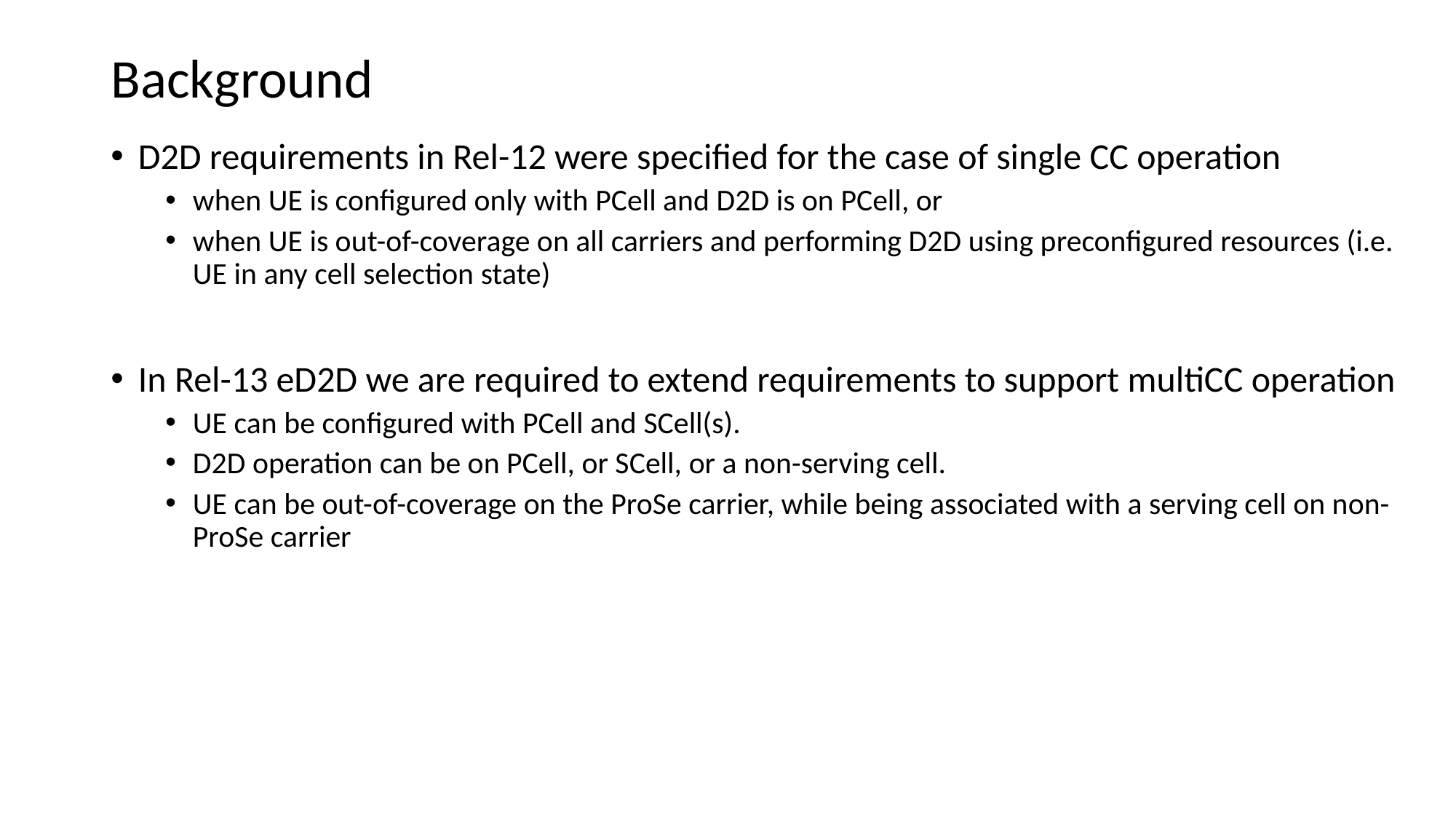

# Background
D2D requirements in Rel-12 were specified for the case of single CC operation
when UE is configured only with PCell and D2D is on PCell, or
when UE is out-of-coverage on all carriers and performing D2D using preconfigured resources (i.e. UE in any cell selection state)

In Rel-13 eD2D we are required to extend requirements to support multiCC operation
UE can be configured with PCell and SCell(s).
D2D operation can be on PCell, or SCell, or a non-serving cell.
UE can be out-of-coverage on the ProSe carrier, while being associated with a serving cell on non-ProSe carrier